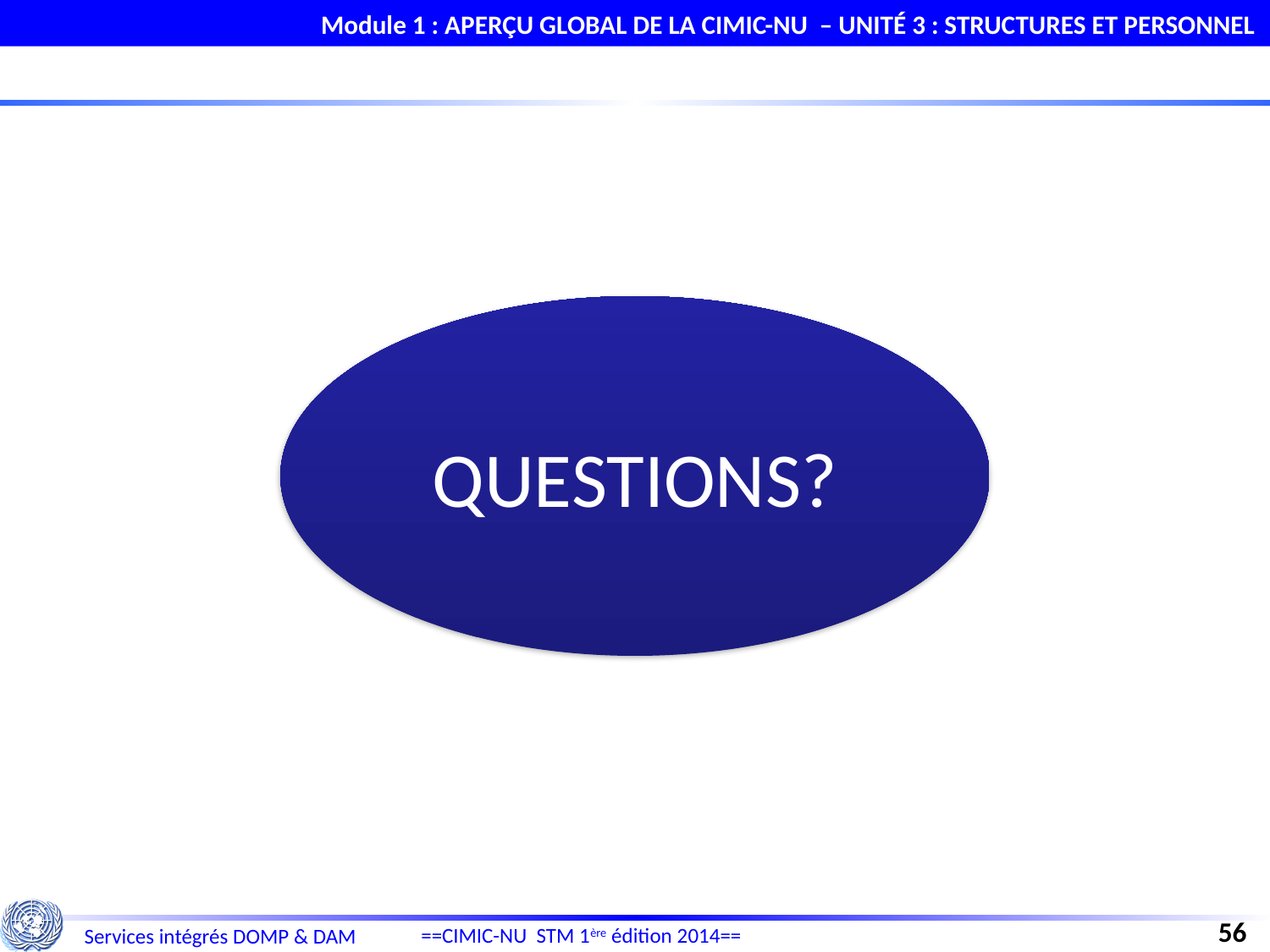

Module 1 : APERÇU GLOBAL DE LA CIMIC-NU  – UNITÉ 3 : STRUCTURES ET PERSONNEL
QUESTIONS?
56
==CIMIC-NU  STM 1ère édition 2014==
Services intégrés DOMP & DAM